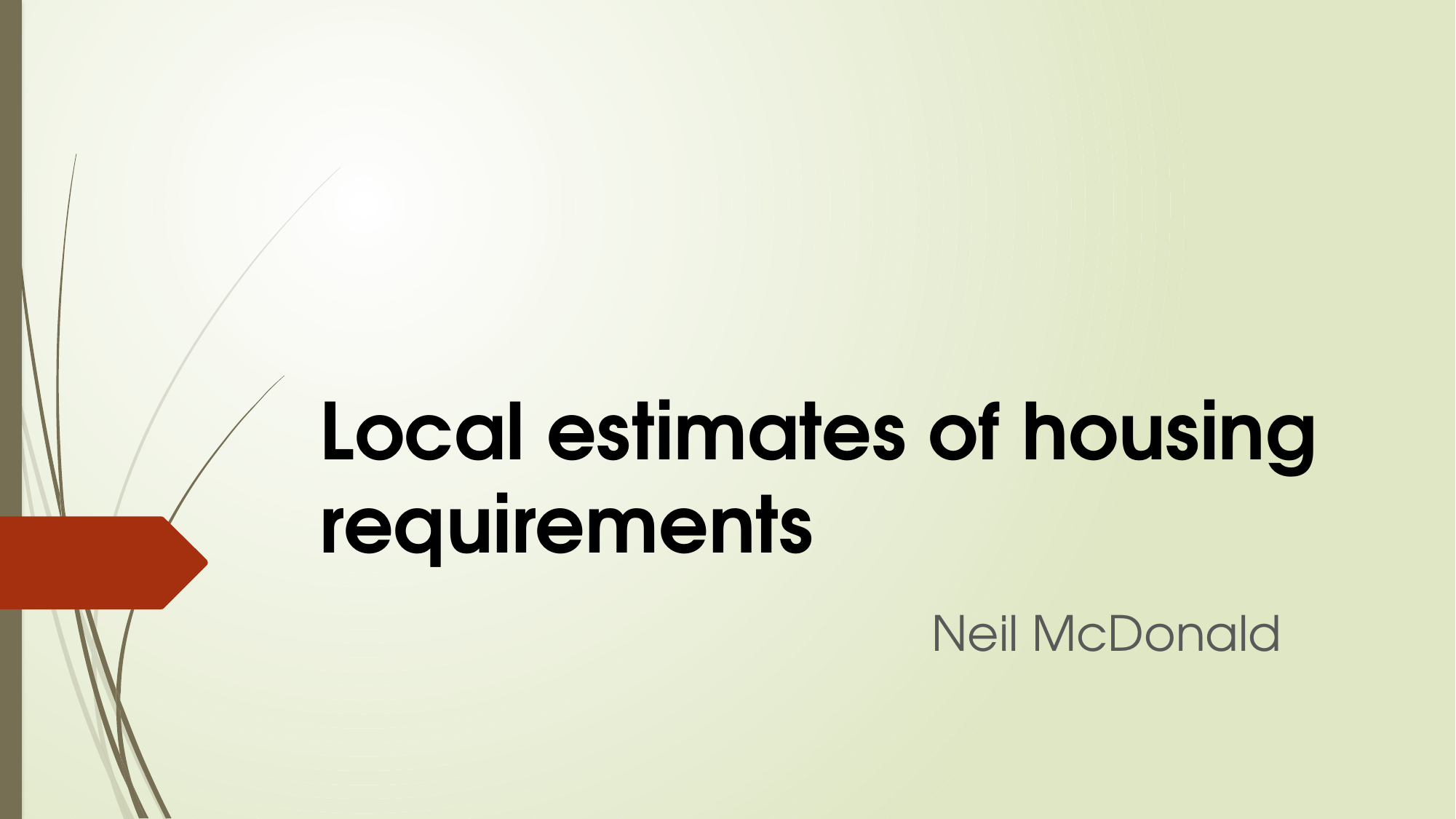

# Local estimates of housing requirements
Neil McDonald